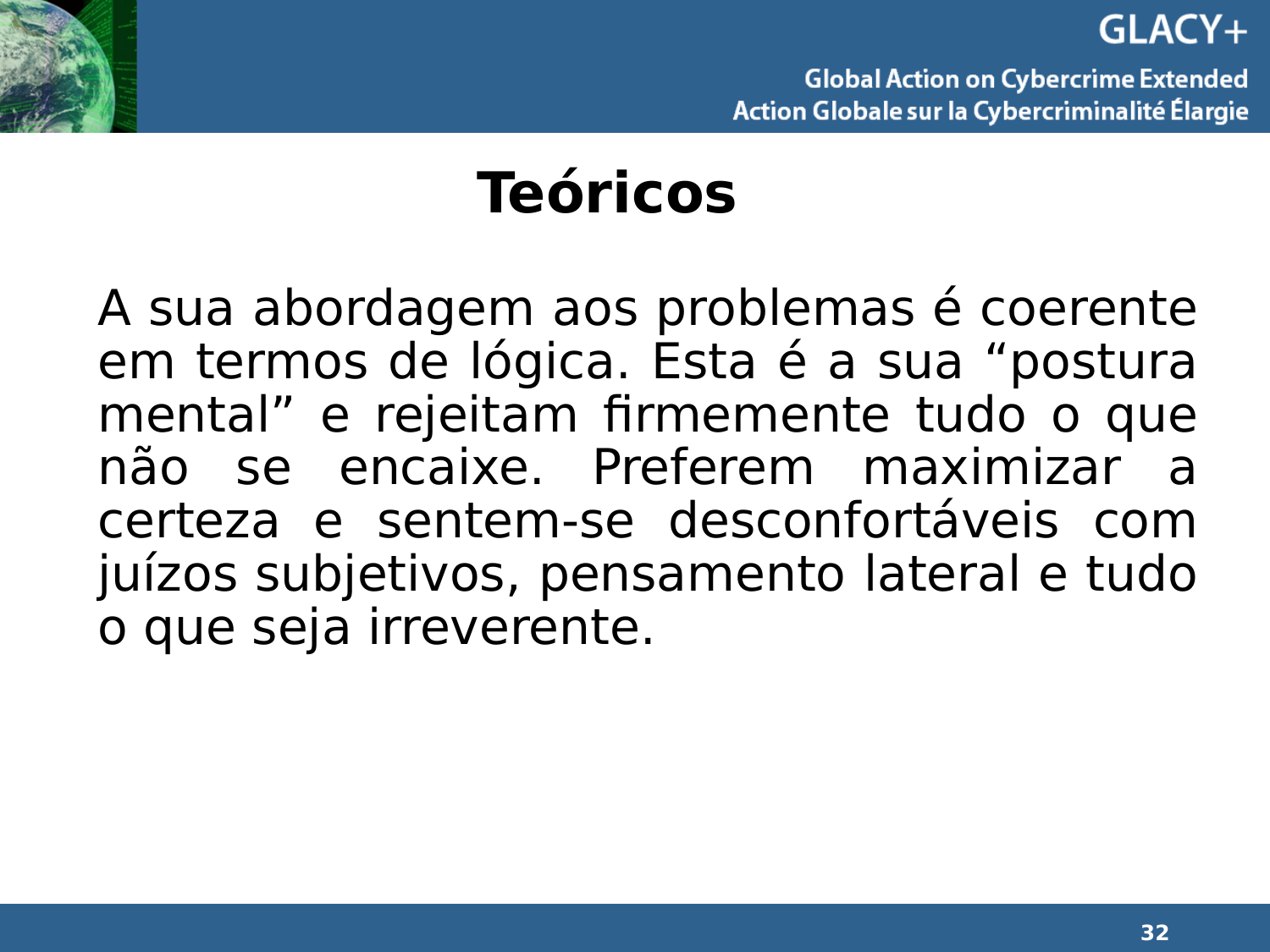

# Teóricos
A sua abordagem aos problemas é coerente em termos de lógica. Esta é a sua “postura mental” e rejeitam firmemente tudo o que não se encaixe. Preferem maximizar a certeza e sentem-se desconfortáveis com juízos subjetivos, pensamento lateral e tudo o que seja irreverente.
32